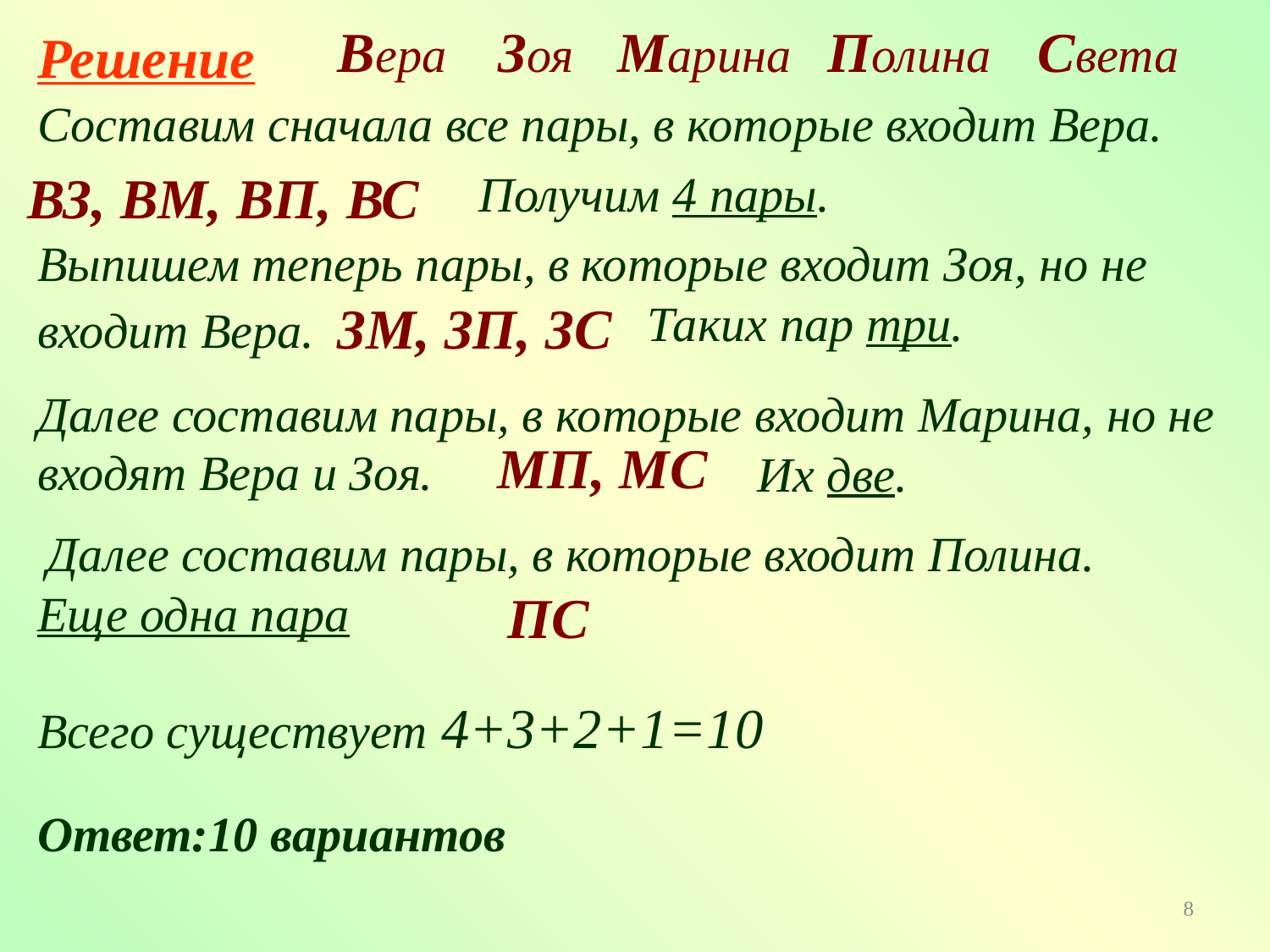

Вера
Зоя
Марина
Полина
Света
Решение
Составим сначала все пары, в которые входит Вера.
ВЗ, ВМ, ВП, ВС
Получим 4 пары.
Выпишем теперь пары, в которые входит Зоя, но не входит Вера.
ЗМ, ЗП, ЗС
Таких пар три.
Далее составим пары, в которые входит Марина, но не входят Вера и Зоя.
МП, МС
Их две.
Далее составим пары, в которые входит Полина.
Еще одна пара
ПС
Всего существует 4+3+2+1=10
Ответ:10 вариантов
8